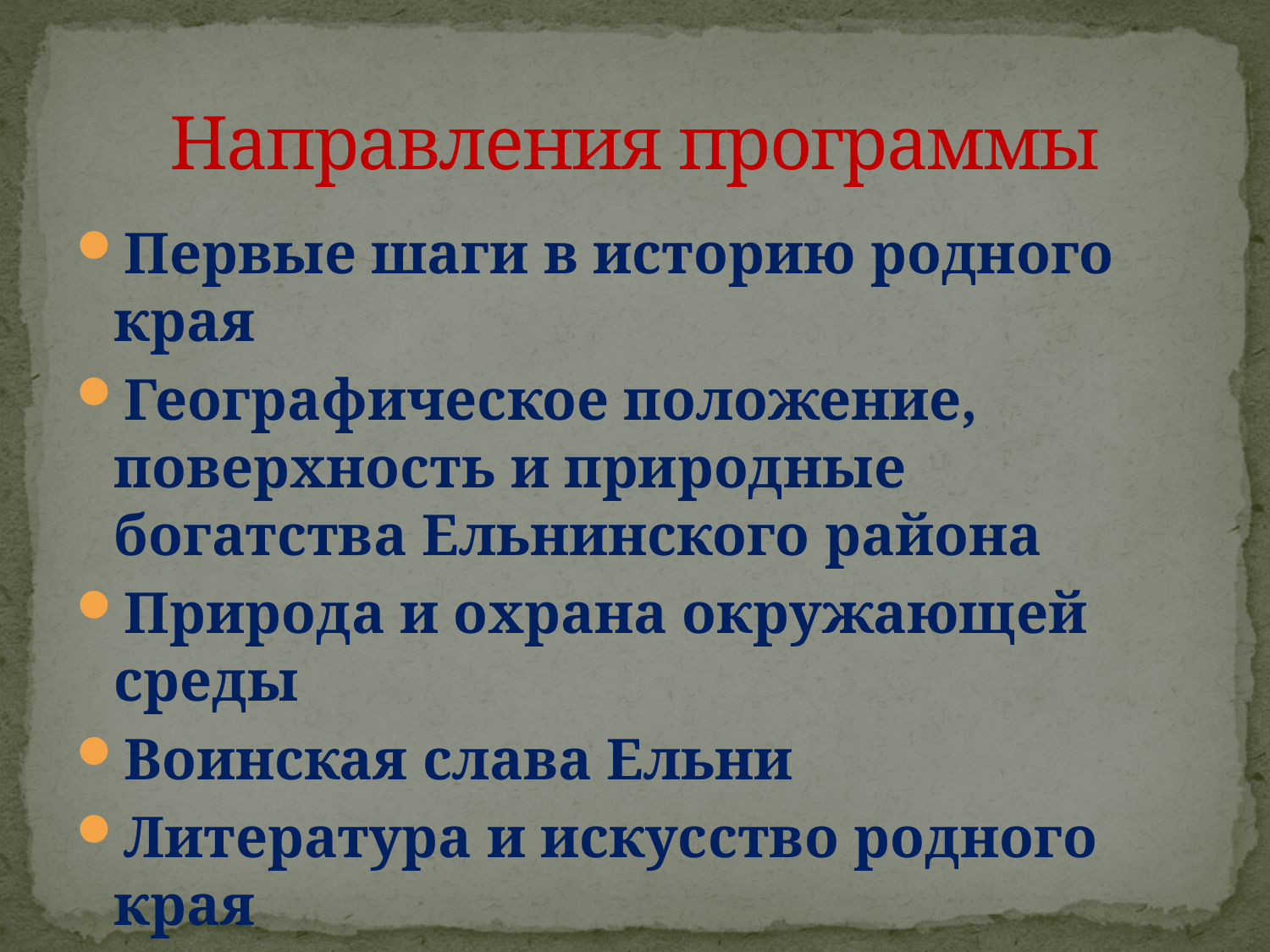

# Направления программы
Первые шаги в историю родного края
Географическое положение, поверхность и природные богатства Ельнинского района
Природа и охрана окружающей среды
Воинская слава Ельни
Литература и искусство родного края